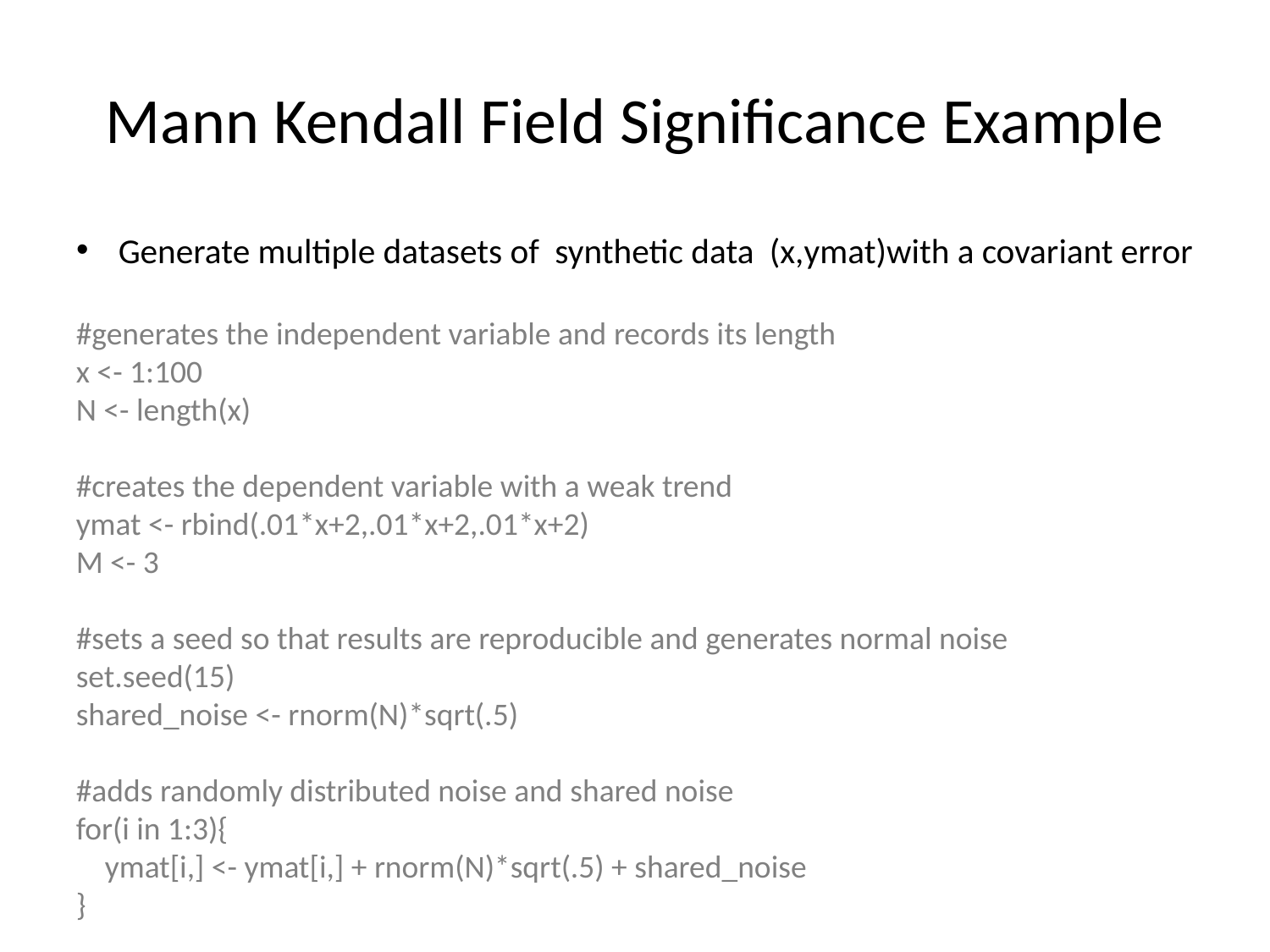

# Mann Kendall Field Significance Example
Generate multiple datasets of  synthetic data  (x,ymat)with a covariant error

#generates the independent variable and records its length
x <- 1:100
N <- length(x)

#creates the dependent variable with a weak trend
ymat <- rbind(.01*x+2,.01*x+2,.01*x+2)
M <- 3

#sets a seed so that results are reproducible and generates normal noise
set.seed(15)
shared_noise <- rnorm(N)*sqrt(.5)

#adds randomly distributed noise and shared noise
for(i in 1:3){
    ymat[i,] <- ymat[i,] + rnorm(N)*sqrt(.5) + shared_noise
}